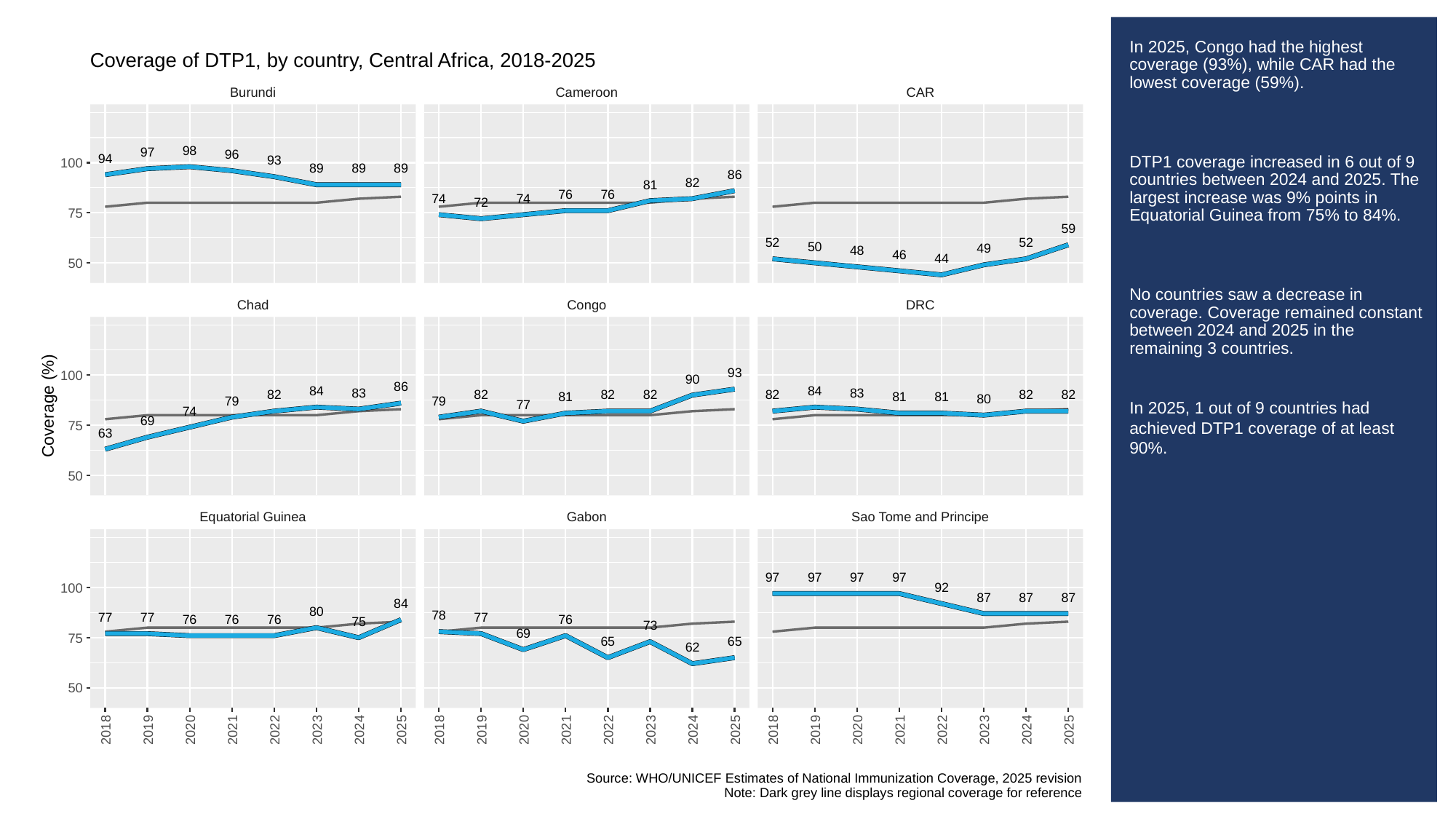

# In 2025, Congo had the highest coverage (93%), while CAR had the lowest coverage (59%).

DTP1 coverage increased in 6 out of 9 countries between 2024 and 2025. The largest increase was 9% points in Equatorial Guinea from 75% to 84%.

No countries saw a decrease in coverage. Coverage remained constant between 2024 and 2025 in the remaining 3 countries.

In 2025, 1 out of 9 countries had achieved DTP1 coverage of at least 90%.

Coverage of DTP1, by country, Central Africa, 2018-2025
Burundi
Cameroon
CAR

98
97
96
94
93
100

89
89
89

86
82
81

76
76

74
74

72
75

59
52
52

50
49

48
46
44
50

Chad
Congo
DRC

93
100
90

86
84
84
83
83

82
82
82
82
82
82
82
81
81
81
80
79
79
77

Coverage (%)

74

69
75

63

50

Equatorial Guinea
Gabon
Sao Tome and Principe

97
97
97
97
92
100

87
87
87

84
80
78
77
77
77

76
76
76
76
75

73

69

75
65
65

62

50

2018
2019
2020
2021
2022
2023
2024
2025
2018
2019
2020
2021
2022
2023
2024
2025
2018
2019
2020
2021
2022
2023
2024
2025
Source: WHO/UNICEF Estimates of National Immunization Coverage, 2025 revision
Note: Dark grey line displays regional coverage for reference